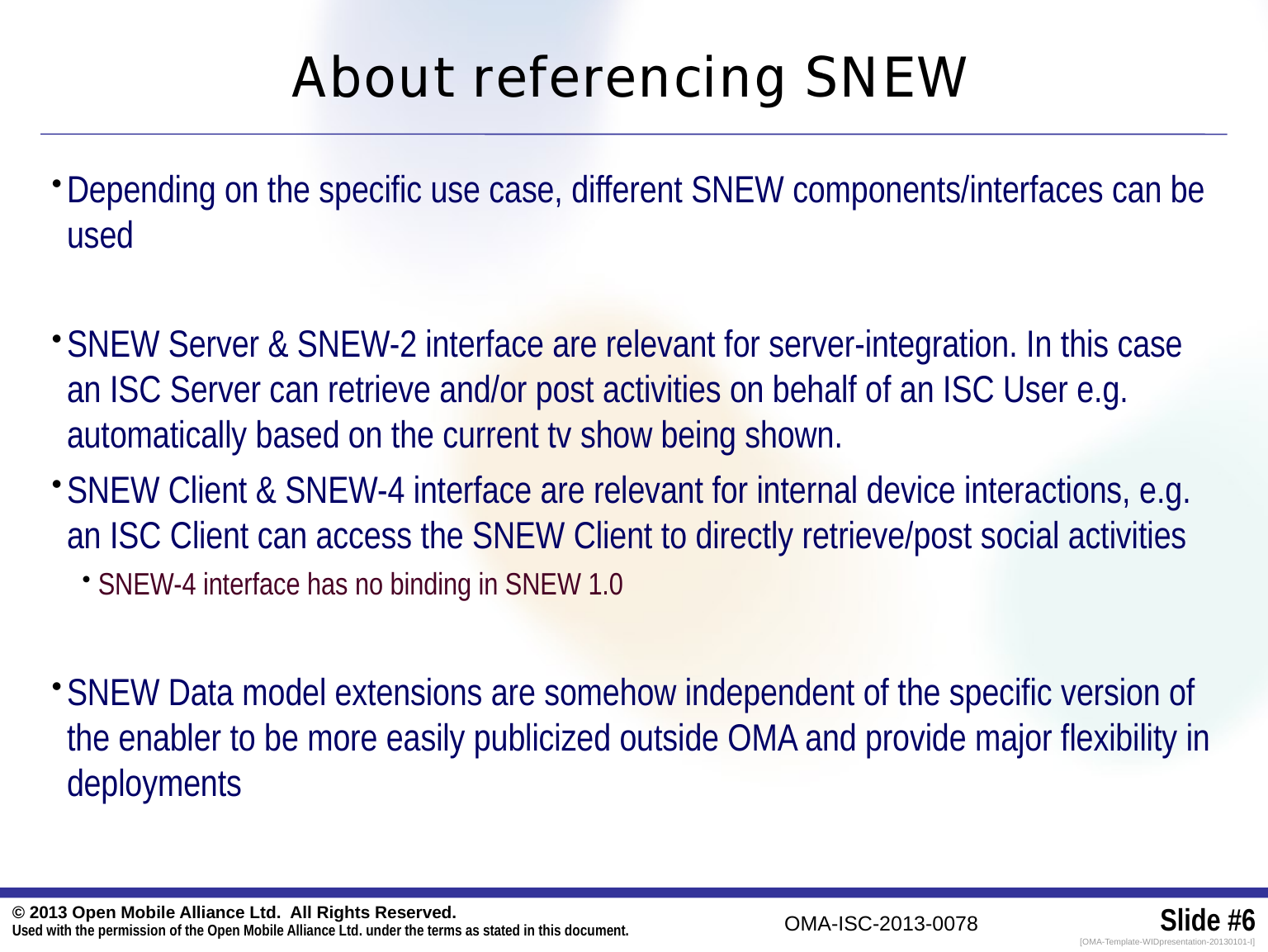

# About referencing SNEW
Depending on the specific use case, different SNEW components/interfaces can be used

SNEW Server & SNEW-2 interface are relevant for server-integration. In this case an ISC Server can retrieve and/or post activities on behalf of an ISC User e.g. automatically based on the current tv show being shown.
SNEW Client & SNEW-4 interface are relevant for internal device interactions, e.g. an ISC Client can access the SNEW Client to directly retrieve/post social activities
SNEW-4 interface has no binding in SNEW 1.0

SNEW Data model extensions are somehow independent of the specific version of the enabler to be more easily publicized outside OMA and provide major flexibility in deployments